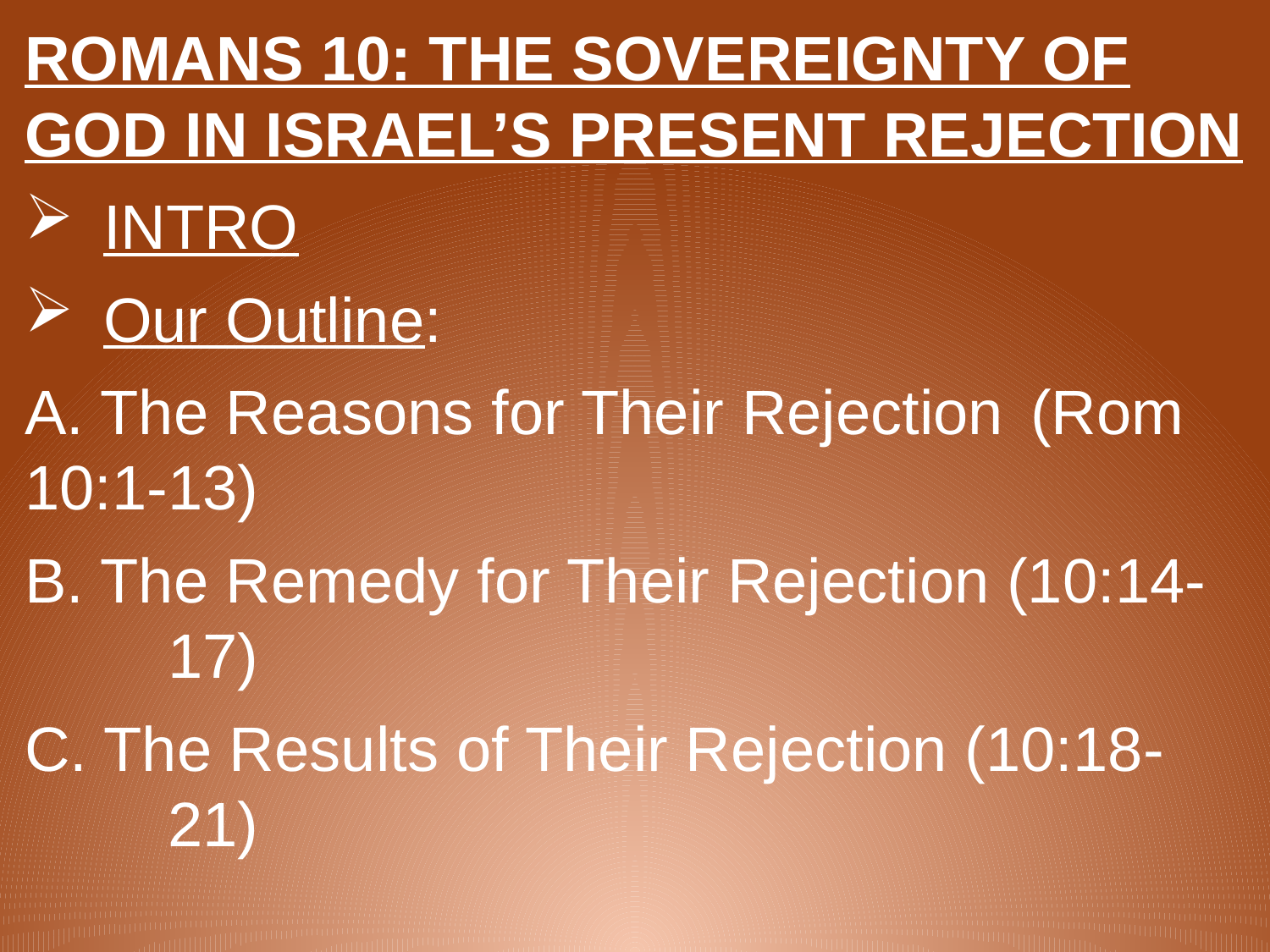

ROMANS 10: THE SOVEREIGNTY OF GOD IN ISRAEL’S PRESENT REJECTION
INTRO
Our Outline:
A. The Reasons for Their Rejection 					(Rom 10:1-13)
B. The Remedy for Their Rejection (10:14-		 17)
C. The Results of Their Rejection (10:18-			 21)